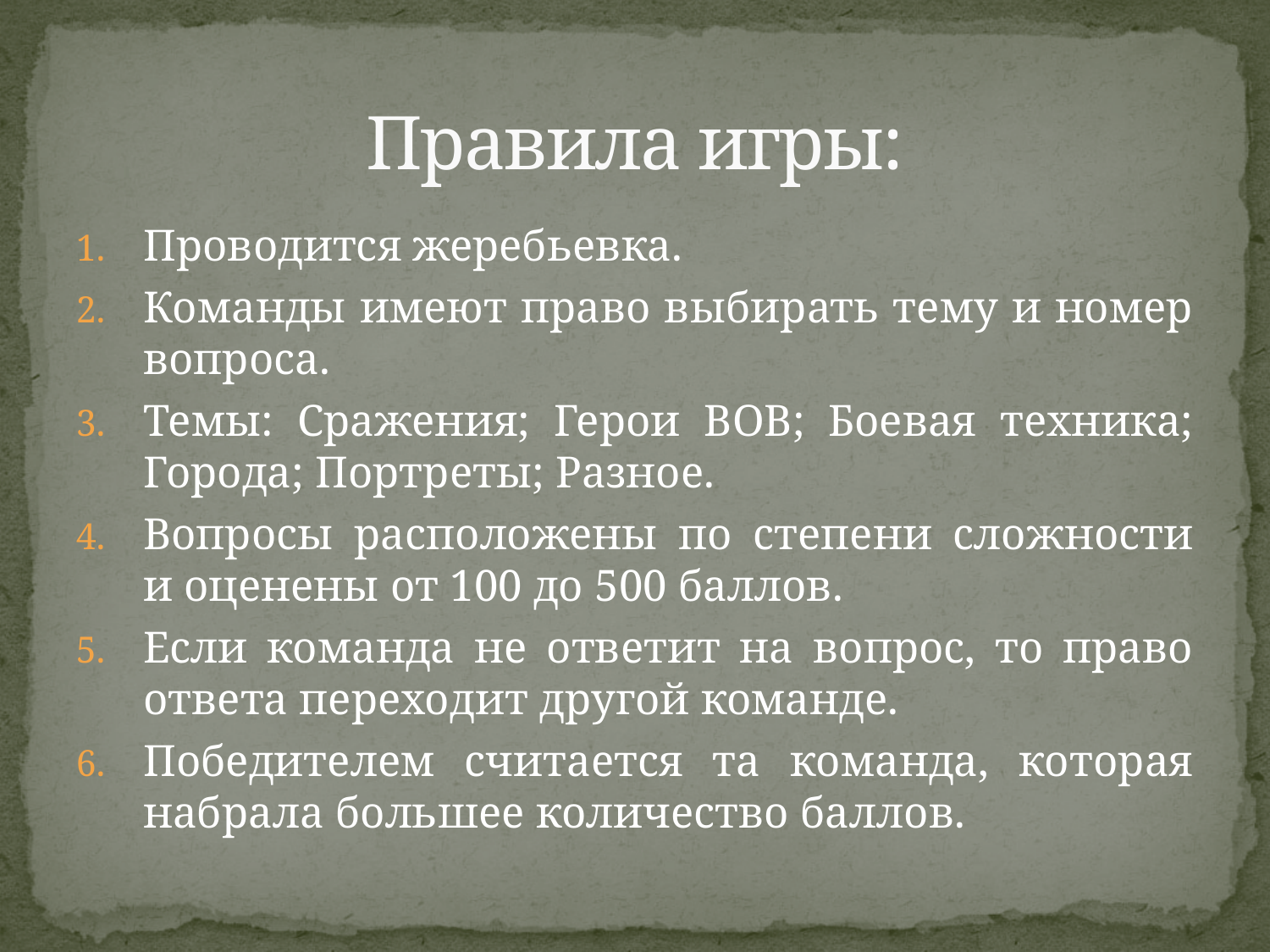

# Правила игры:
Проводится жеребьевка.
Команды имеют право выбирать тему и номер вопроса.
Темы: Сражения; Герои ВОВ; Боевая техника; Города; Портреты; Разное.
Вопросы расположены по степени сложности и оценены от 100 до 500 баллов.
Если команда не ответит на вопрос, то право ответа переходит другой команде.
Победителем считается та команда, которая набрала большее количество баллов.